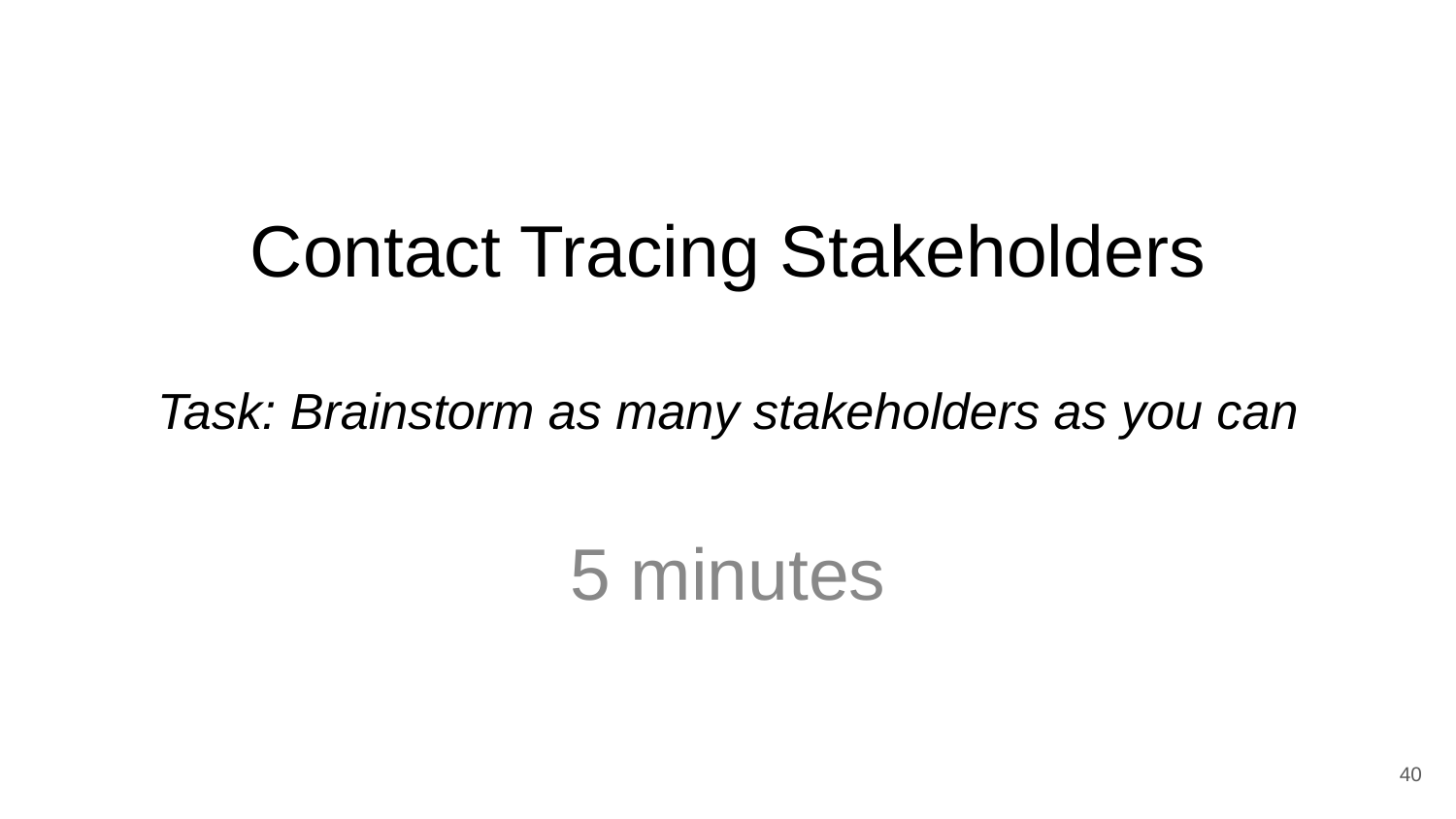

# Contact Tracing Stakeholders

Task: Brainstorm as many stakeholders as you can

5 minutes
40